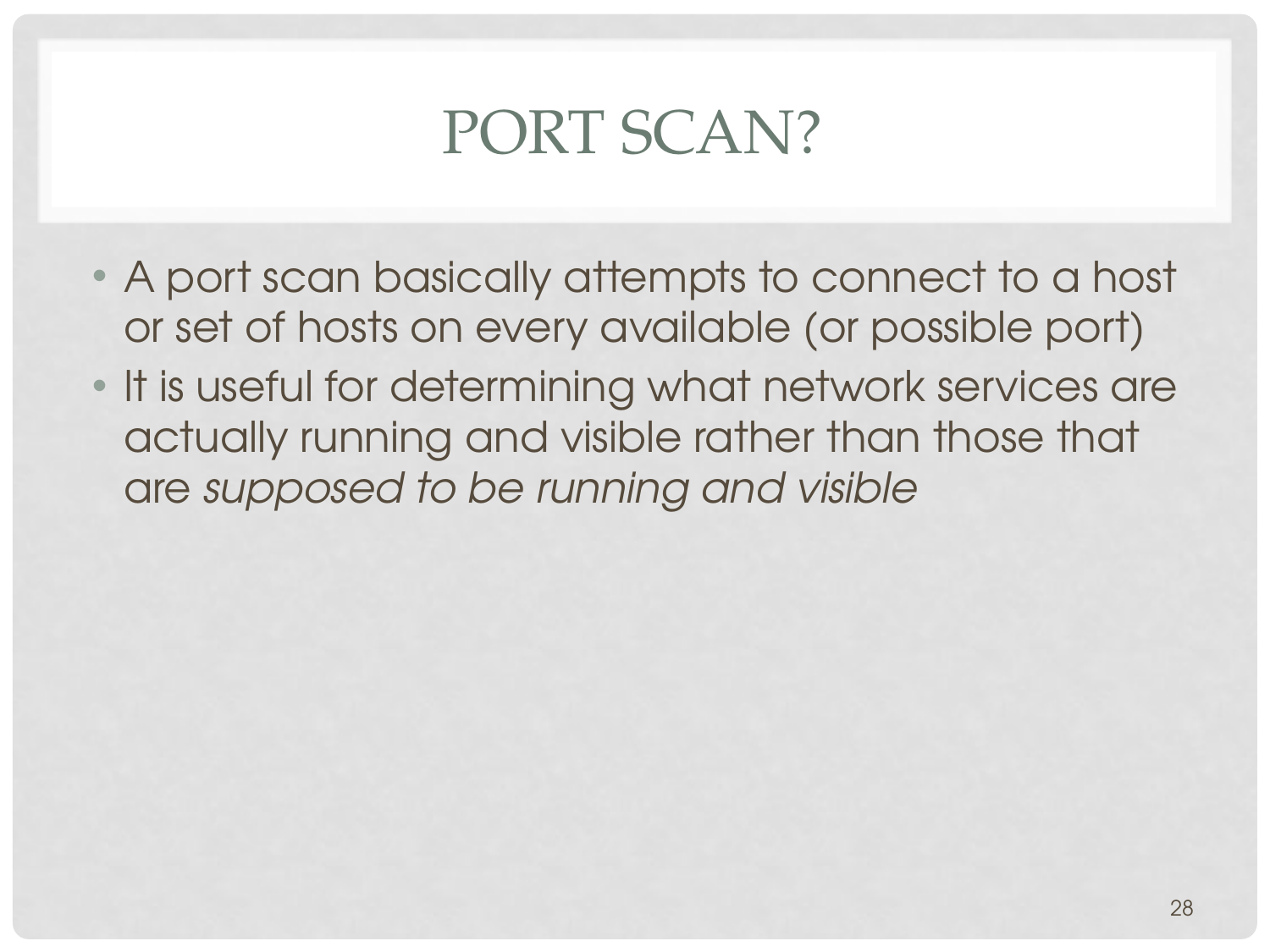

# Port Scan?
A port scan basically attempts to connect to a host or set of hosts on every available (or possible port)
It is useful for determining what network services are actually running and visible rather than those that are supposed to be running and visible
28